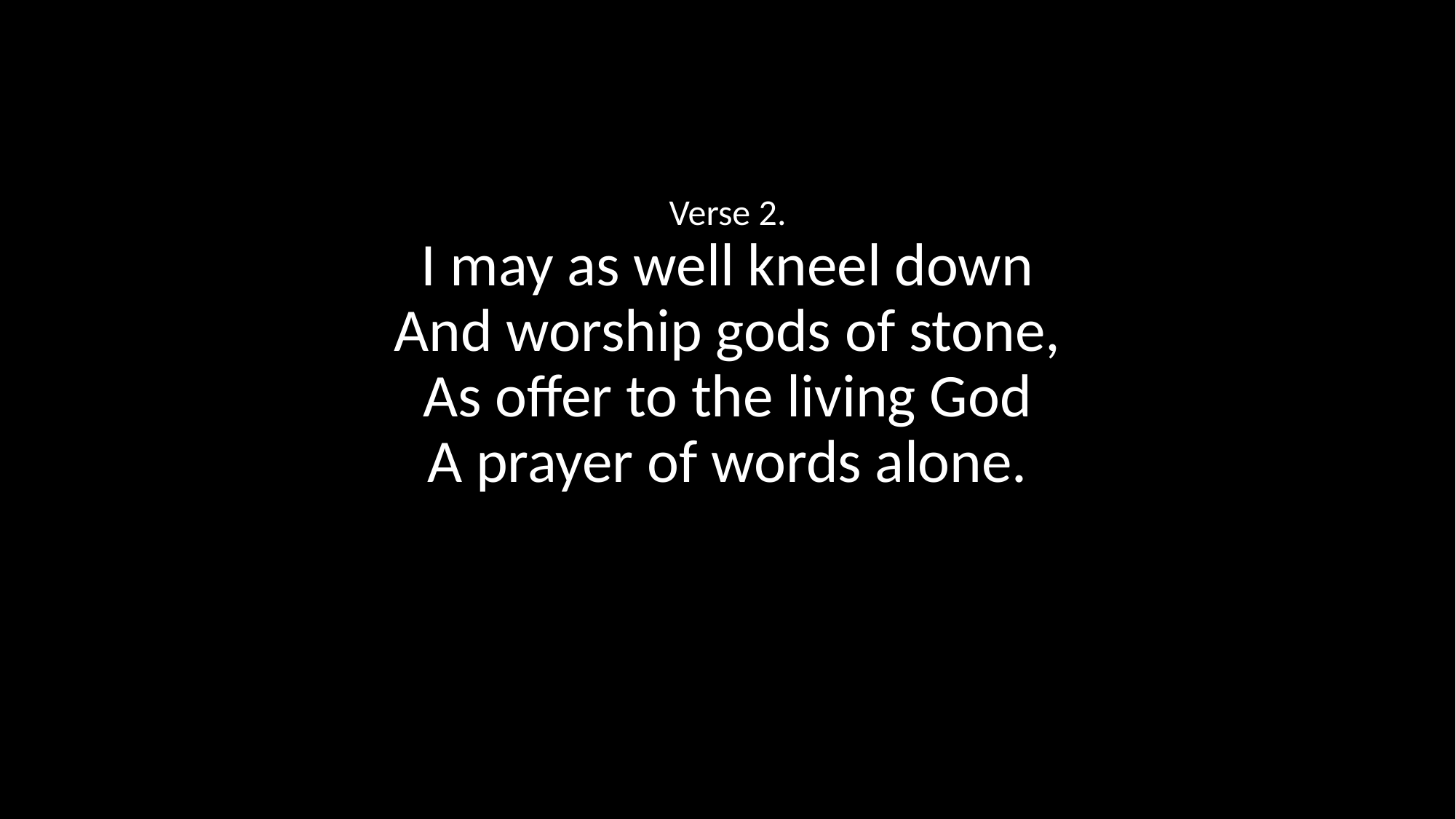

Verse 2.
I may as well kneel down
And worship gods of stone,
As offer to the living God
A prayer of words alone.